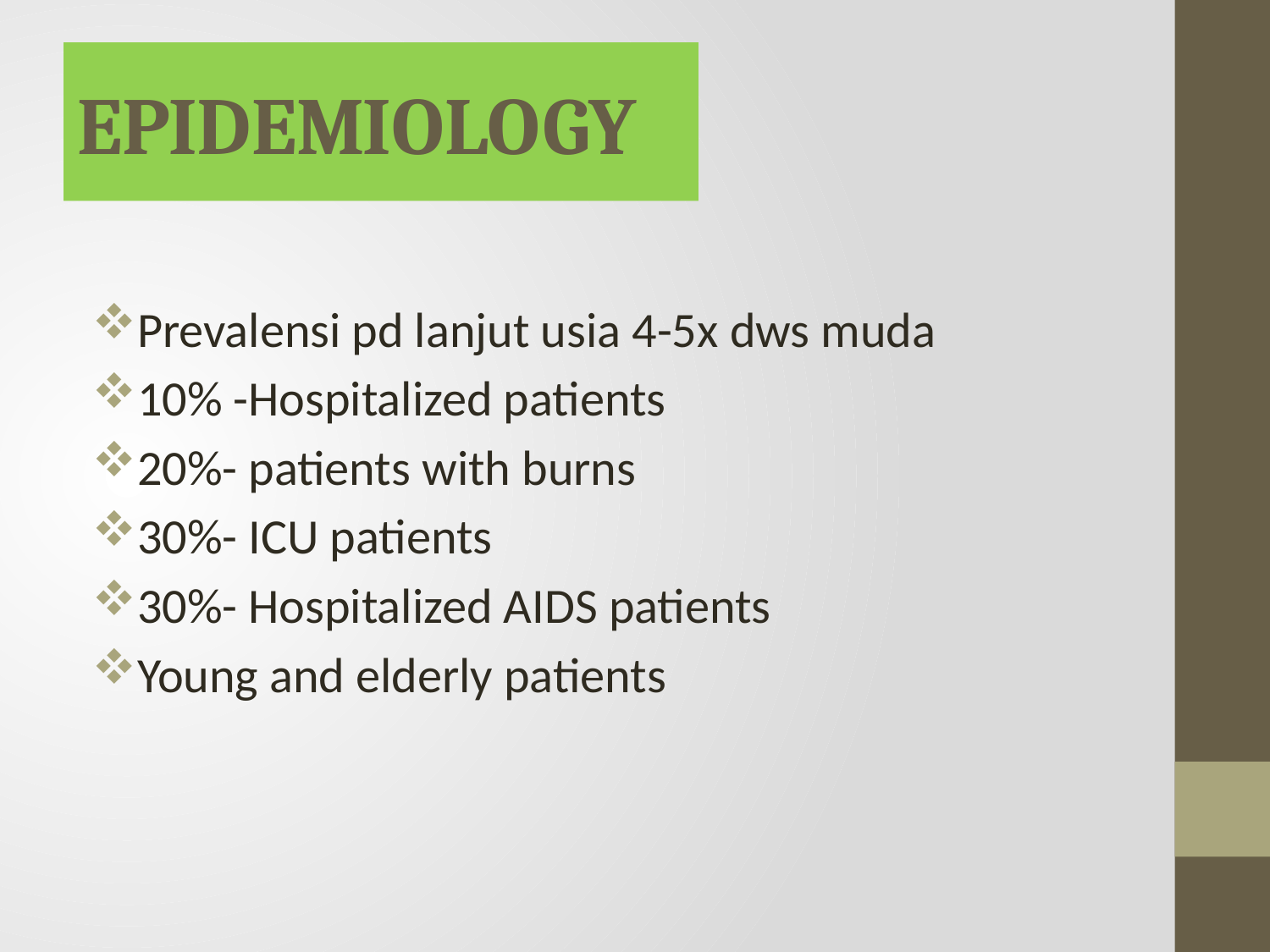

# EPIDEMIOLOGY

Prevalensi pd lanjut usia 4-5x dws muda
10% -Hospitalized patients
20%- patients with burns
30%- ICU patients
30%- Hospitalized AIDS patients
Young and elderly patients